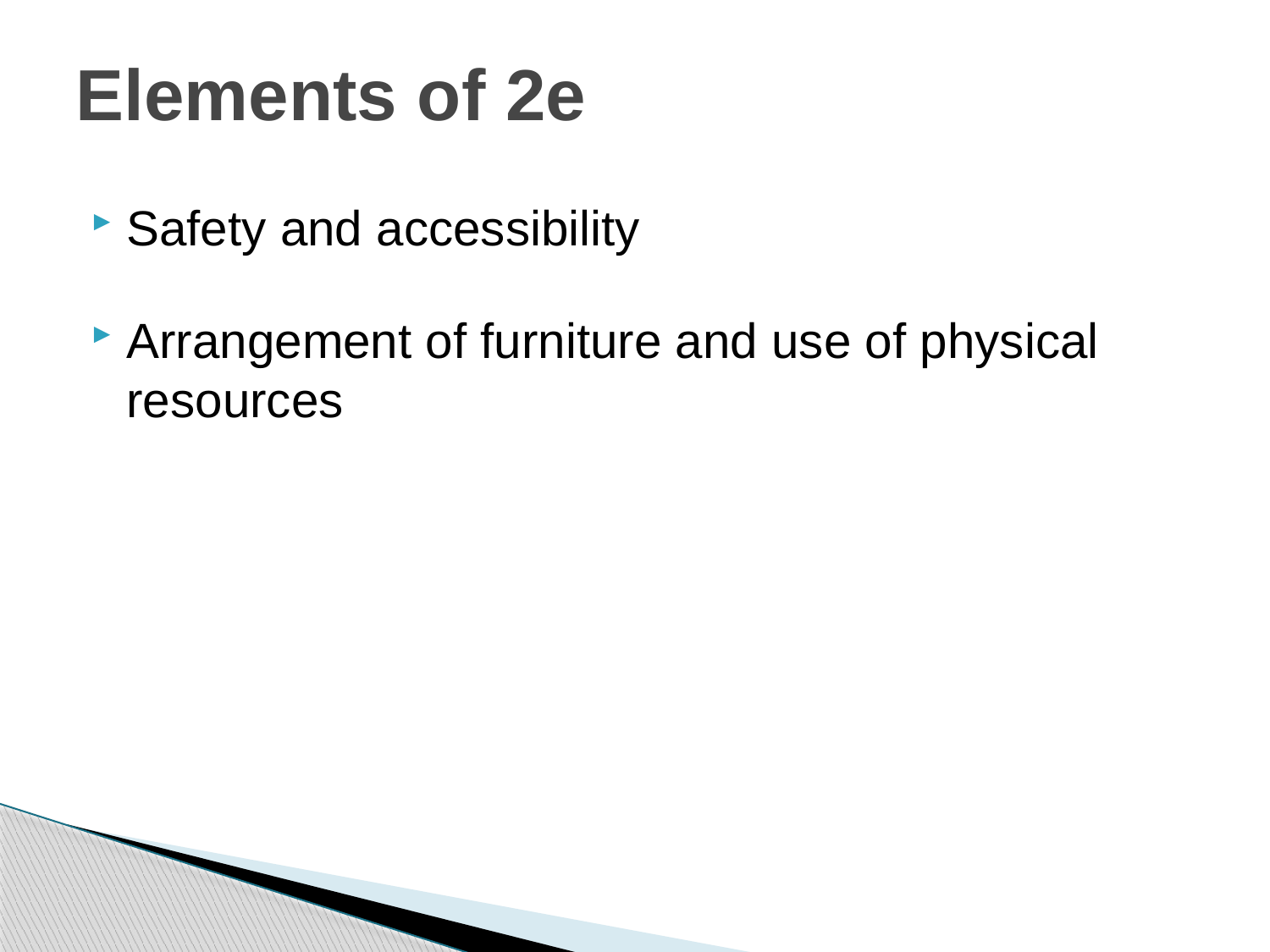

Elements of 2e
Safety and accessibility
Arrangement of furniture and use of physical resources